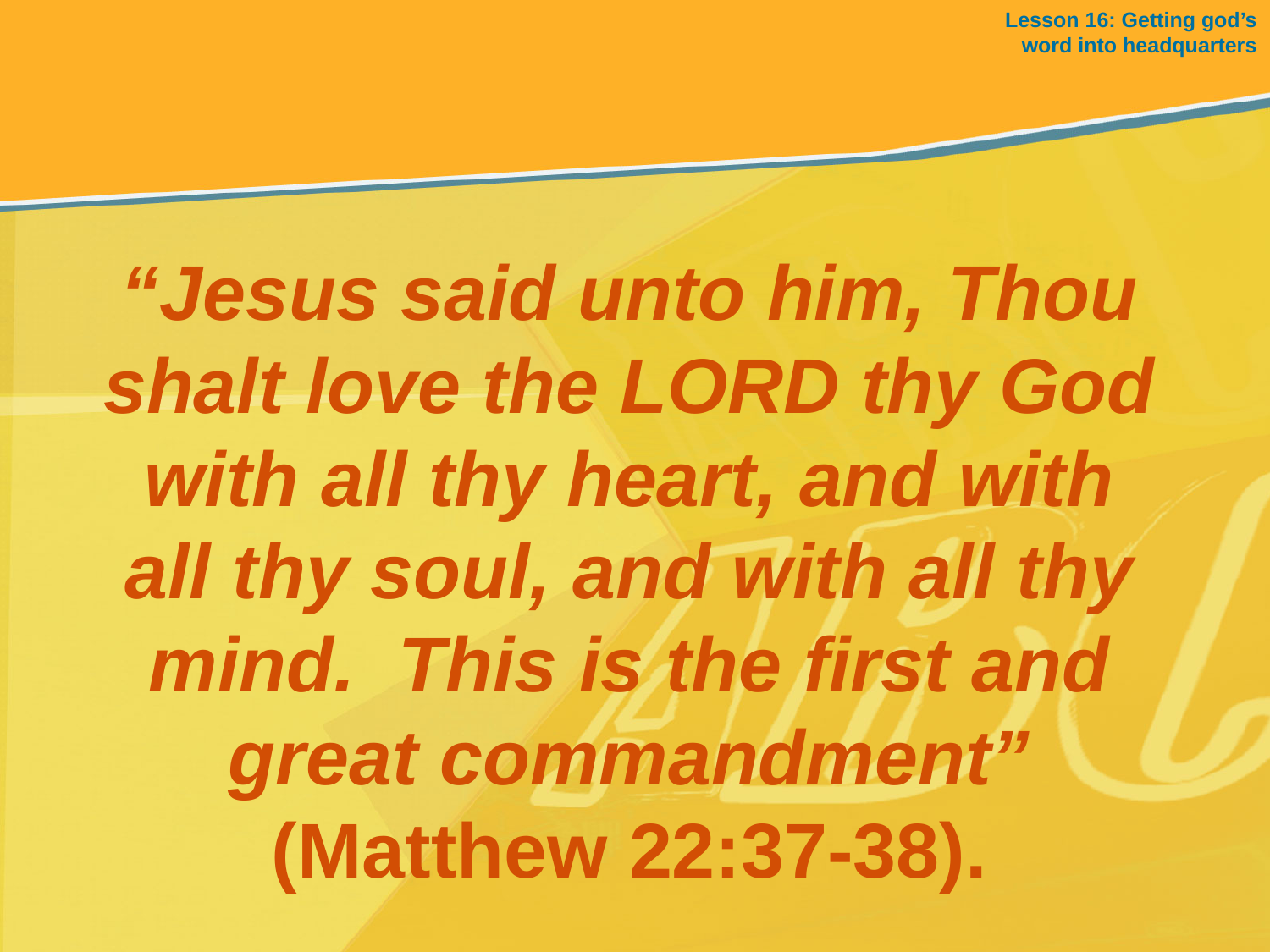

Lesson 16: Getting god’s word into headquarters
“Jesus said unto him, Thou shalt love the LORD thy God with all thy heart, and with all thy soul, and with all thy mind.  This is the first and great commandment”
(Matthew 22:37-38).